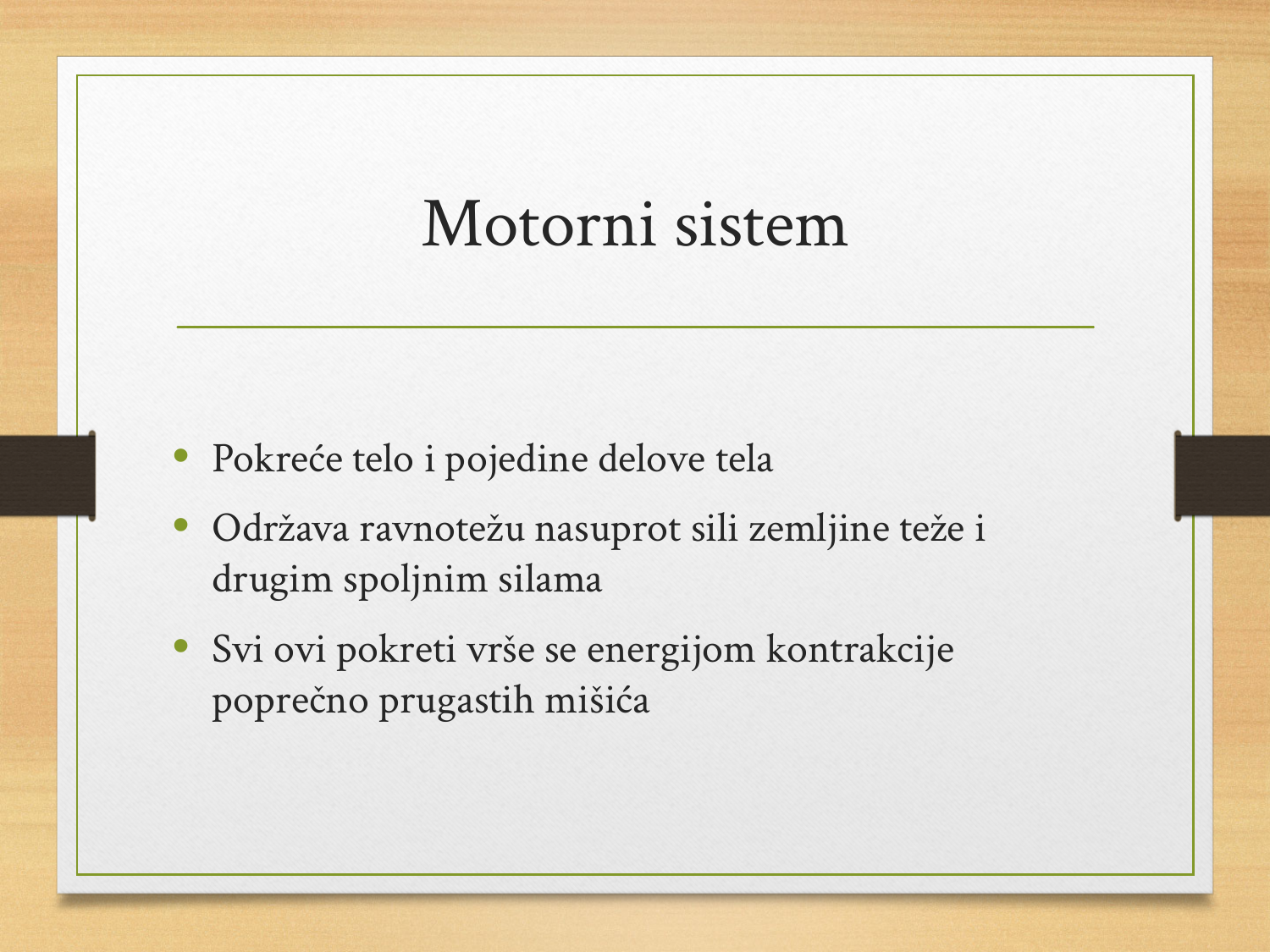

# Motorni sistem
Pokreće telo i pojedine delove tela
Održava ravnotežu nasuprot sili zemljine teže i drugim spoljnim silama
Svi ovi pokreti vrše se energijom kontrakcije poprečno prugastih mišića